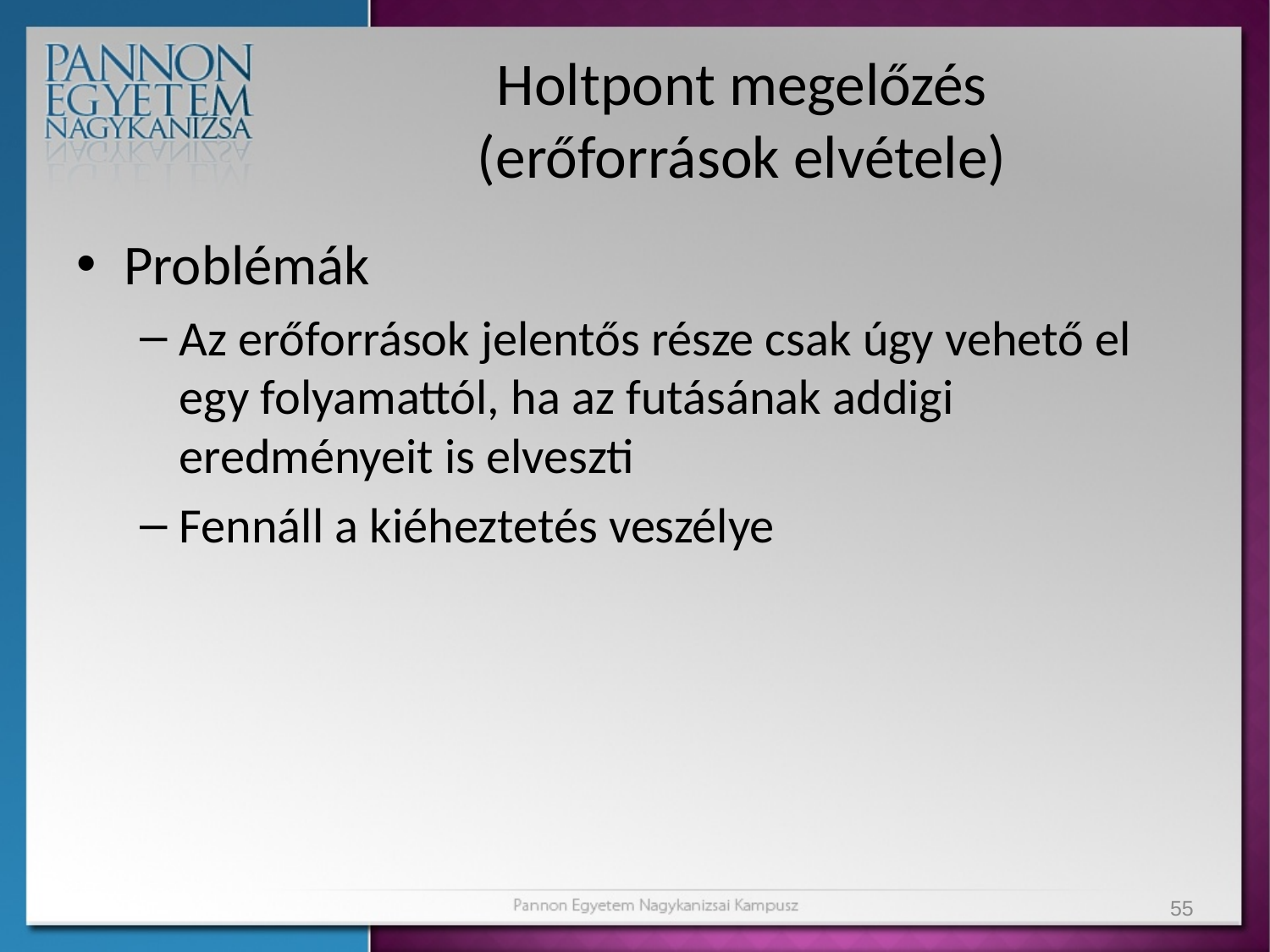

# Holtpont megelőzés (erőforrások elvétele)
Problémák
Az erőforrások jelentős része csak úgy vehető el egy folyamattól, ha az futásának addigi eredményeit is elveszti
Fennáll a kiéheztetés veszélye
55